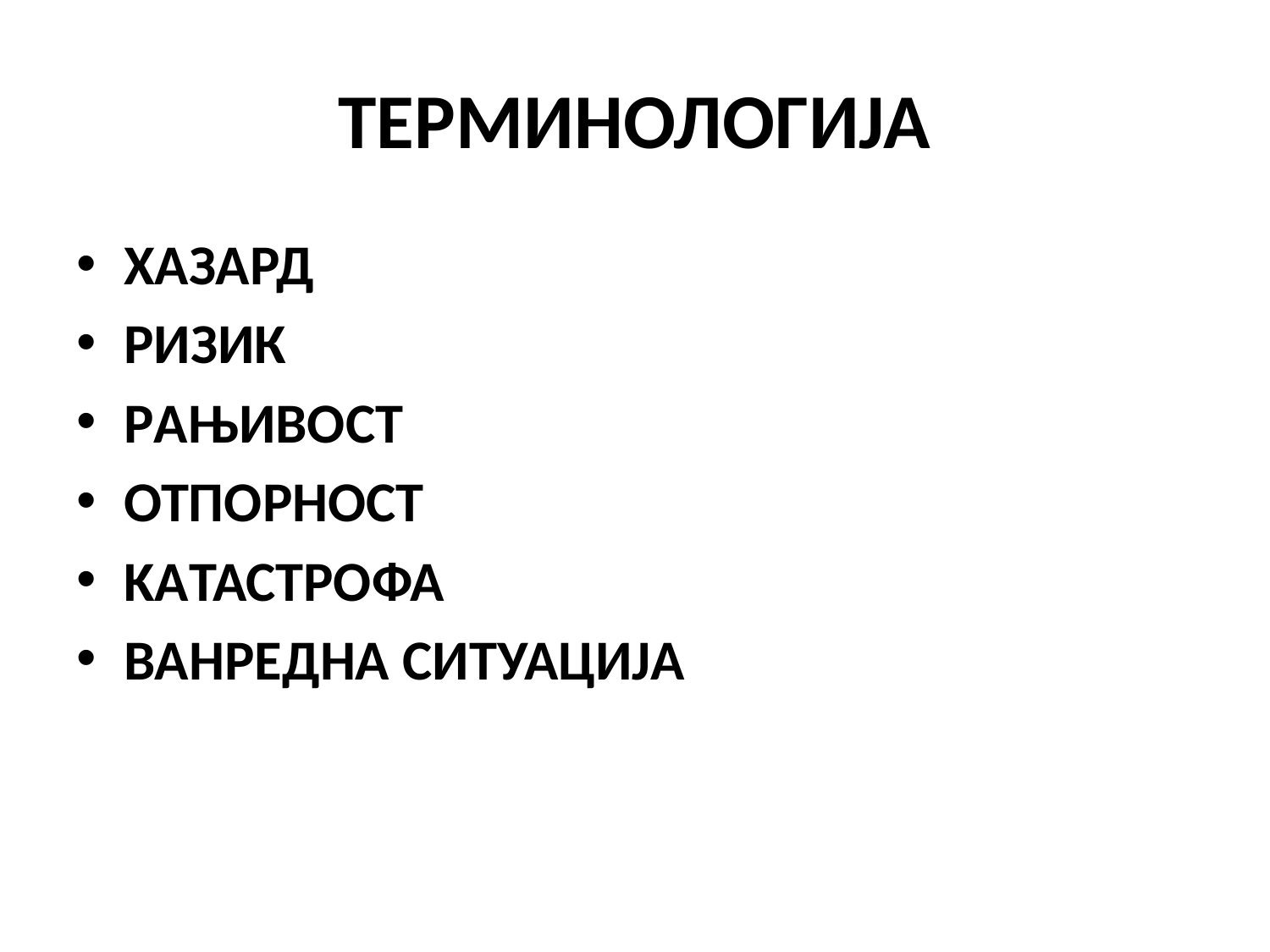

# ТЕРМИНОЛОГИЈА
ХАЗАРД
РИЗИК
РAЊИВОСТ
ОТПОРНОСТ
KAТАСТРОФА
ВАНРЕДНА СИТУАЦИЈА